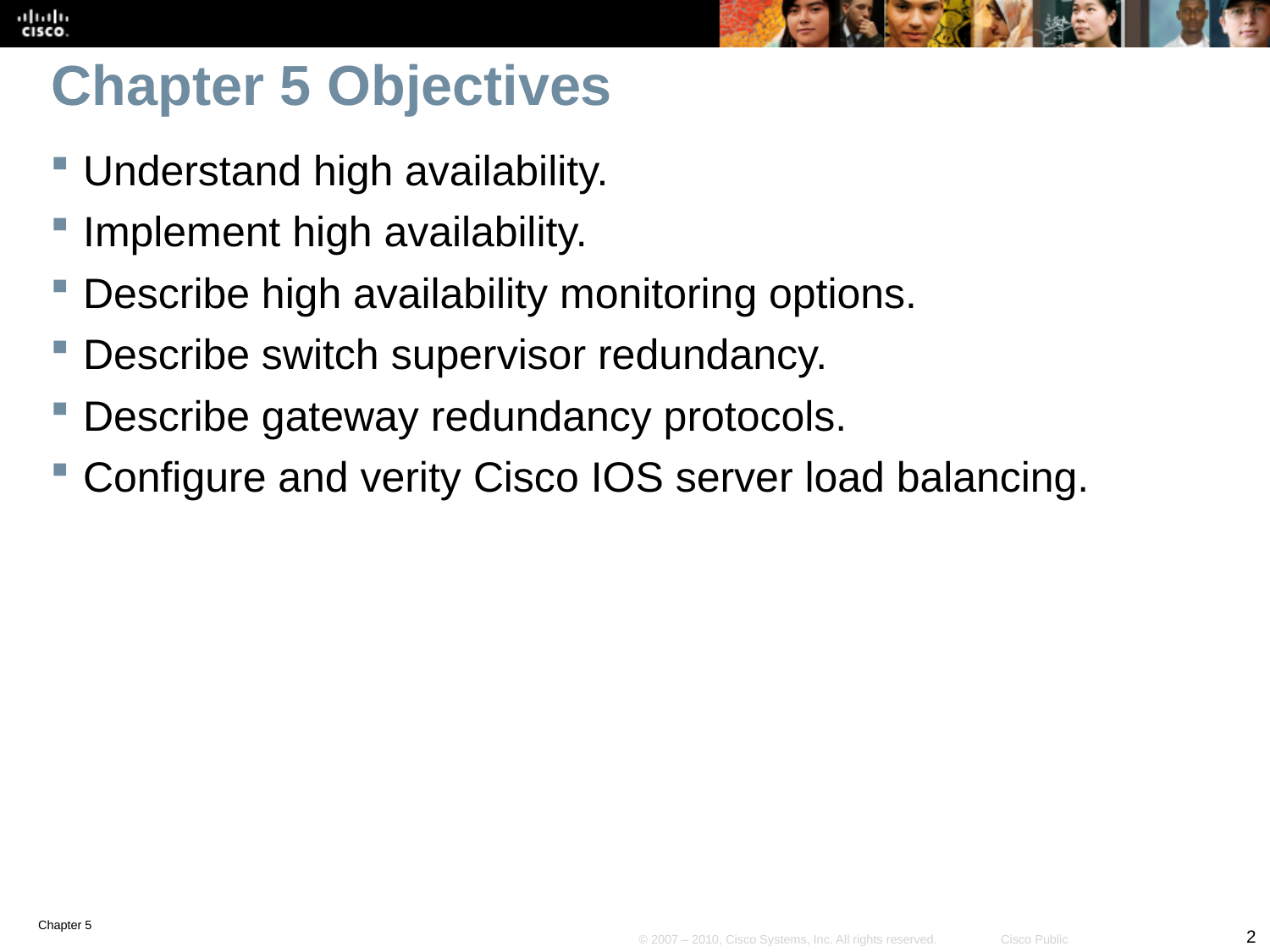

# Chapter 5 Objectives
Understand high availability.
Implement high availability.
Describe high availability monitoring options.
Describe switch supervisor redundancy.
Describe gateway redundancy protocols.
Configure and verity Cisco IOS server load balancing.